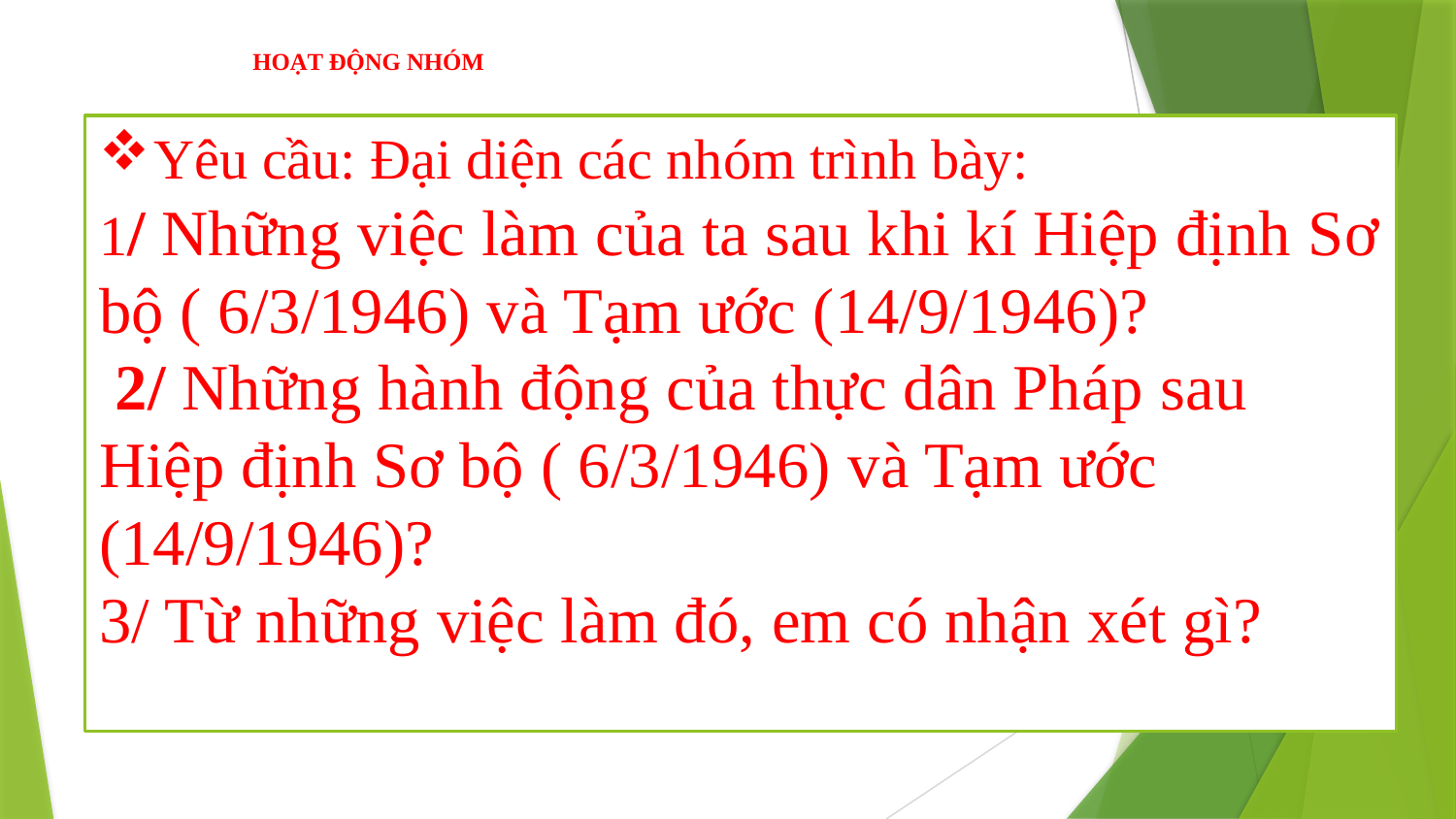

# HOẠT ĐỘNG NHÓM

Yêu cầu: Đại diện các nhóm trình bày:
1/ Những việc làm của ta sau khi kí Hiệp định Sơ bộ ( 6/3/1946) và Tạm ước (14/9/1946)?
 2/ Những hành động của thực dân Pháp sau Hiệp định Sơ bộ ( 6/3/1946) và Tạm ước (14/9/1946)?
3/ Từ những việc làm đó, em có nhận xét gì?